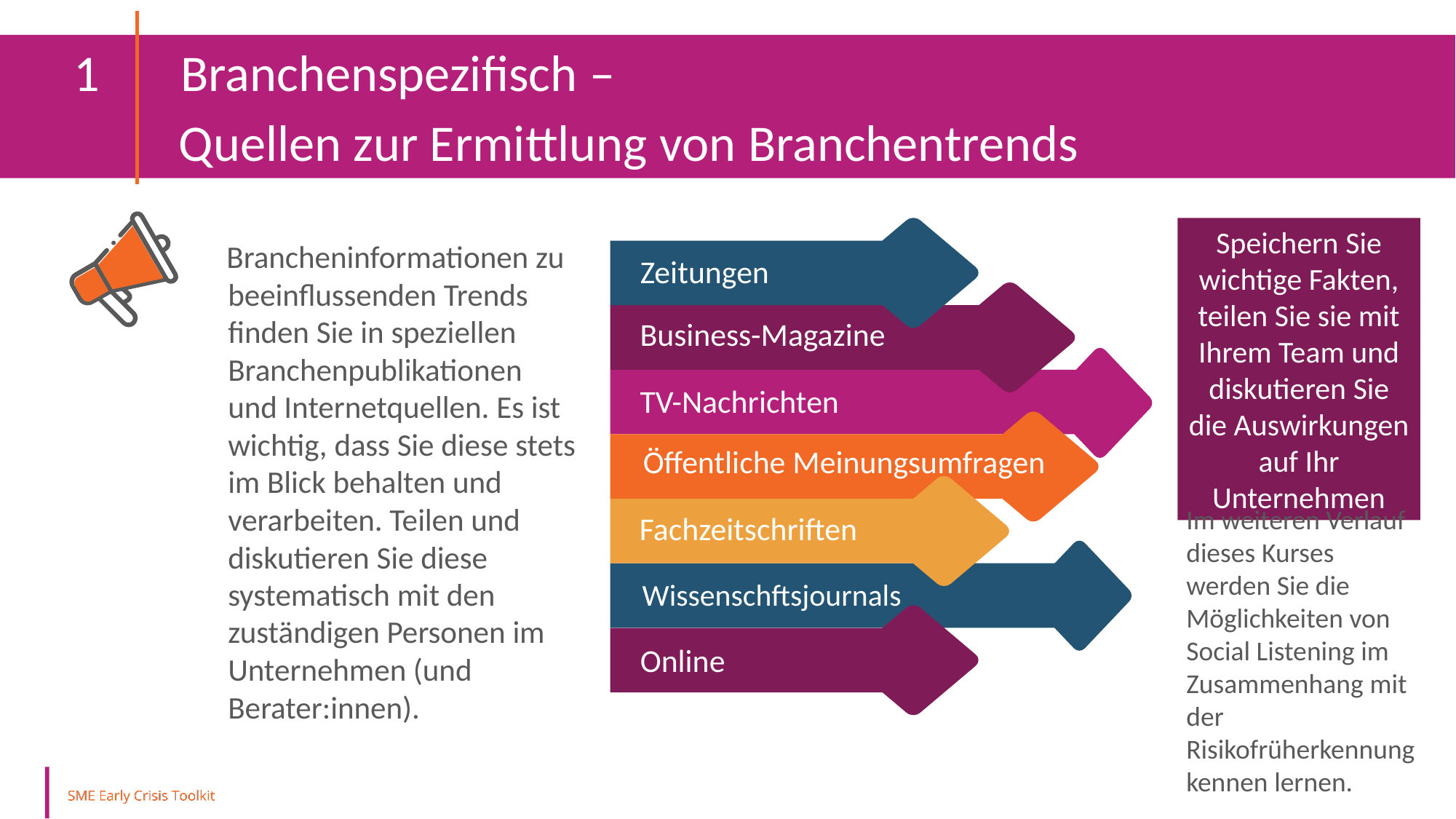

Branchenspezifisch –
         Quellen zur Ermittlung von Branchentrends

Speichern Sie wichtige Fakten, teilen Sie sie mit Ihrem Team und diskutieren Sie die Auswirkungen auf Ihr Unternehmen
Brancheninformationen zu beeinflussenden Trends finden Sie in speziellen Branchenpublikationen und Internetquellen. Es ist wichtig, dass Sie diese stets im Blick behalten und verarbeiten. Teilen und diskutieren Sie diese systematisch mit den zuständigen Personen im Unternehmen (und Berater:innen).

Zeitungen

Business-Magazine

TV-Nachrichten

Öffentliche Meinungsumfragen

Im weiteren Verlauf dieses Kurses werden Sie die Möglichkeiten von Social Listening im Zusammenhang mit der Risikofrüherkennung kennen lernen.

Fachzeitschriften

Wissenschftsjournals

Online